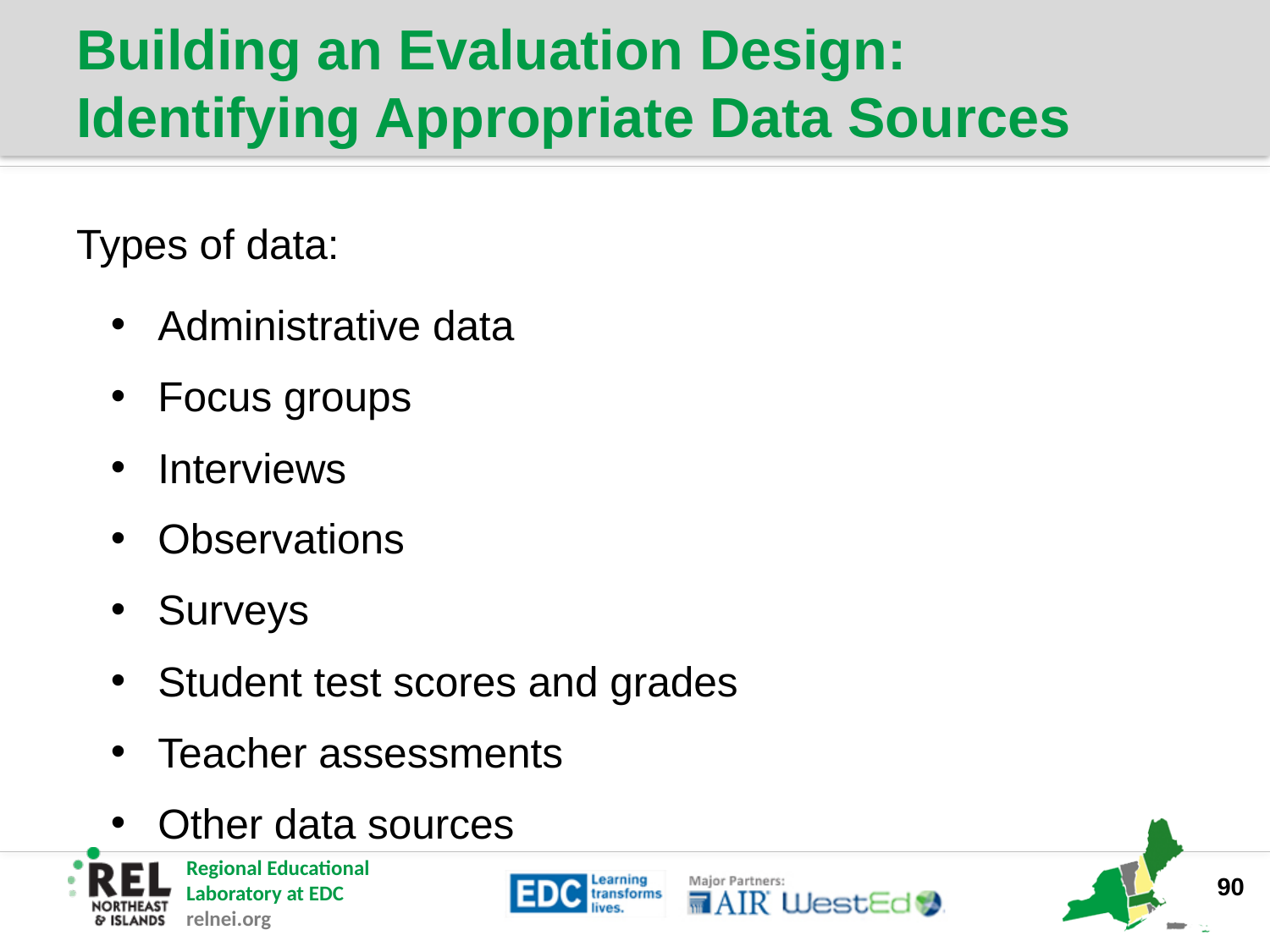

# Building an Evaluation Design: Identifying Appropriate Data Sources
Types of data:
Administrative data
Focus groups
Interviews
Observations
Surveys
Student test scores and grades
Teacher assessments
Other data sources

90